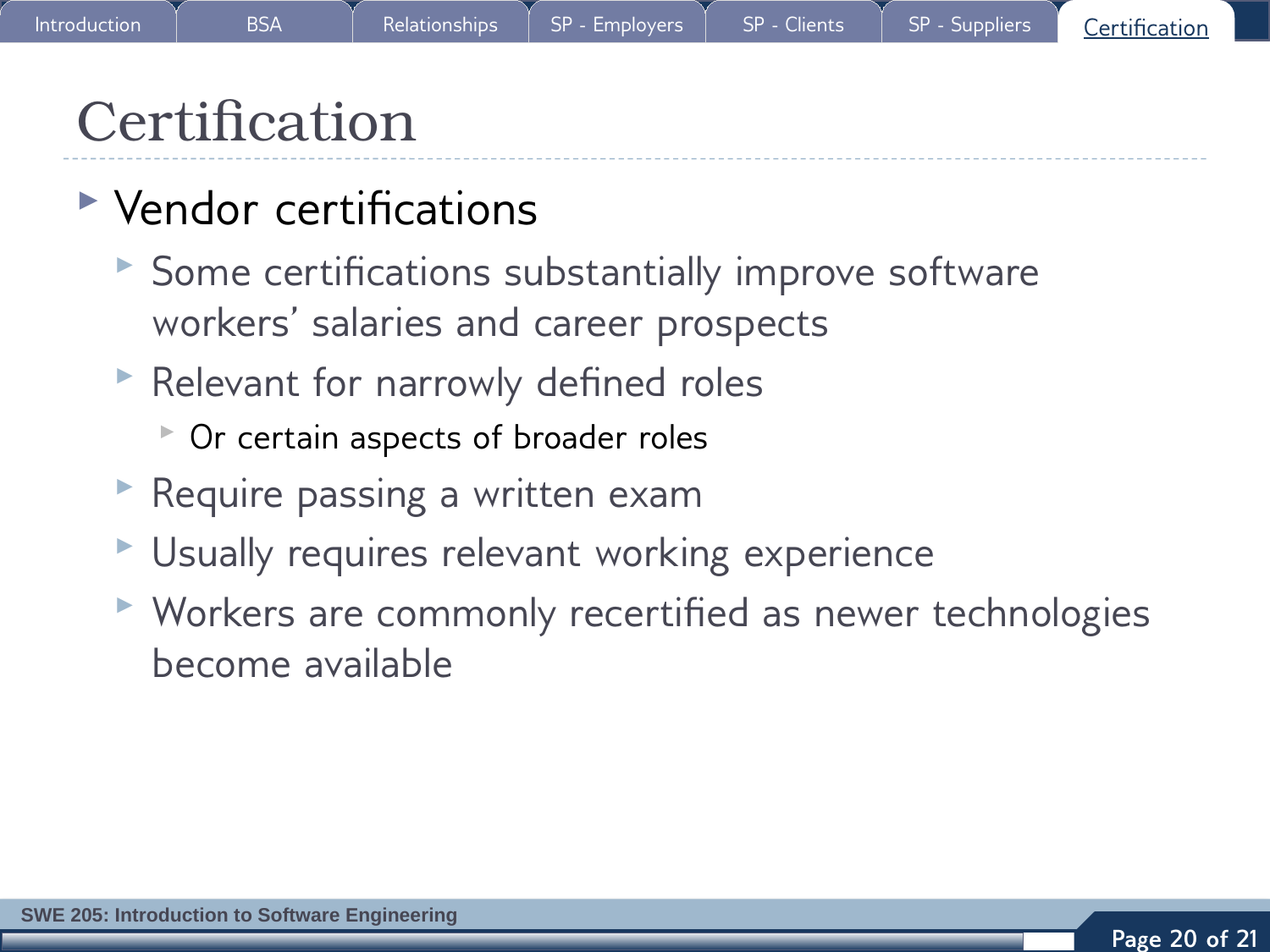

Introduction
BSA
Relationships
SP - Employers
SP - Clients
SP - Suppliers
Certification
# Certification
Vendor certifications
Some certifications substantially improve software workers’ salaries and career prospects
Relevant for narrowly defined roles
Or certain aspects of broader roles
Require passing a written exam
Usually requires relevant working experience
Workers are commonly recertified as newer technologies become available
20
Page 20 of 21